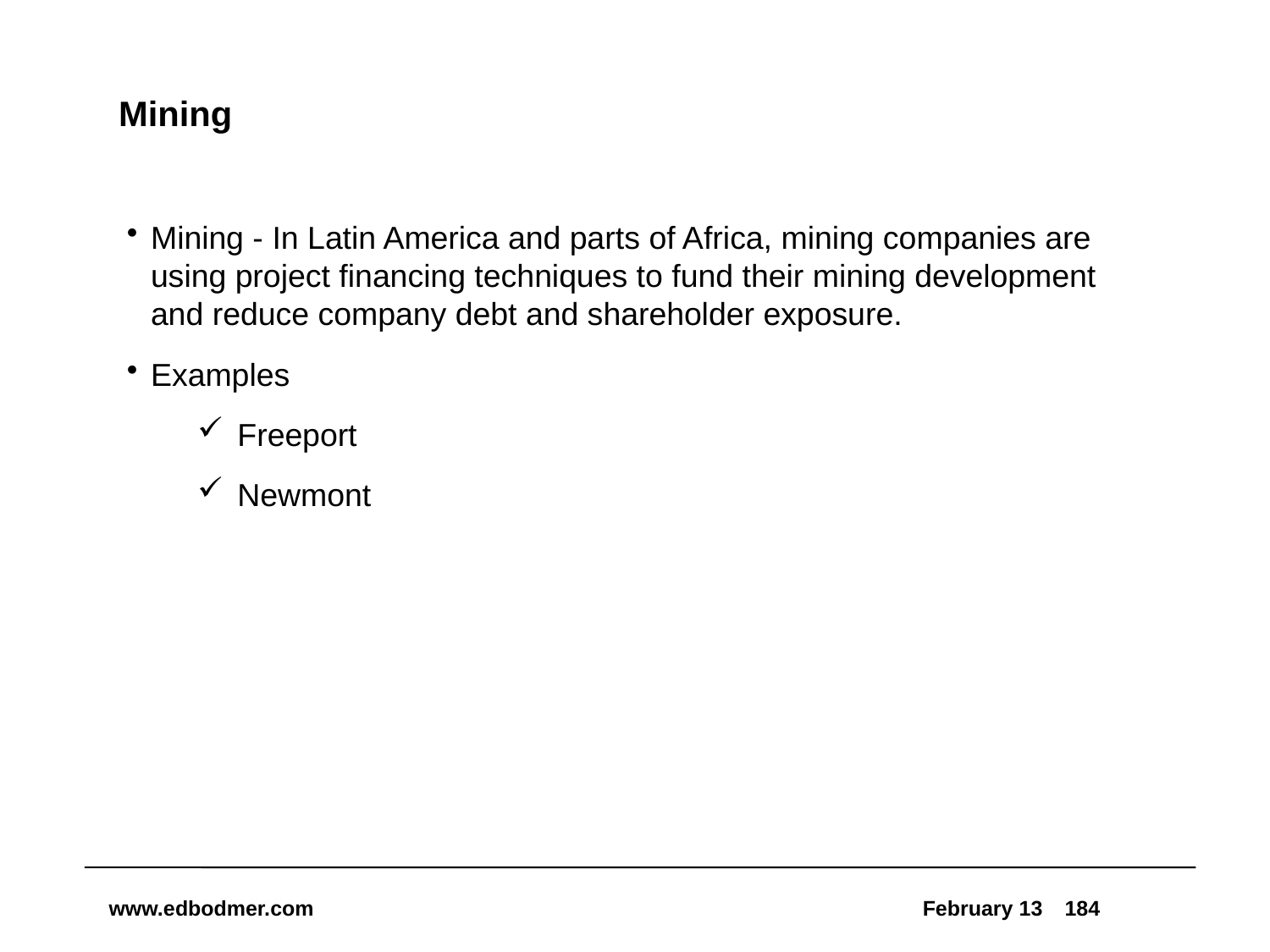

# Mining
Mining - In Latin America and parts of Africa, mining companies are using project financing techniques to fund their mining development and reduce company debt and shareholder exposure.
Examples
Freeport
Newmont